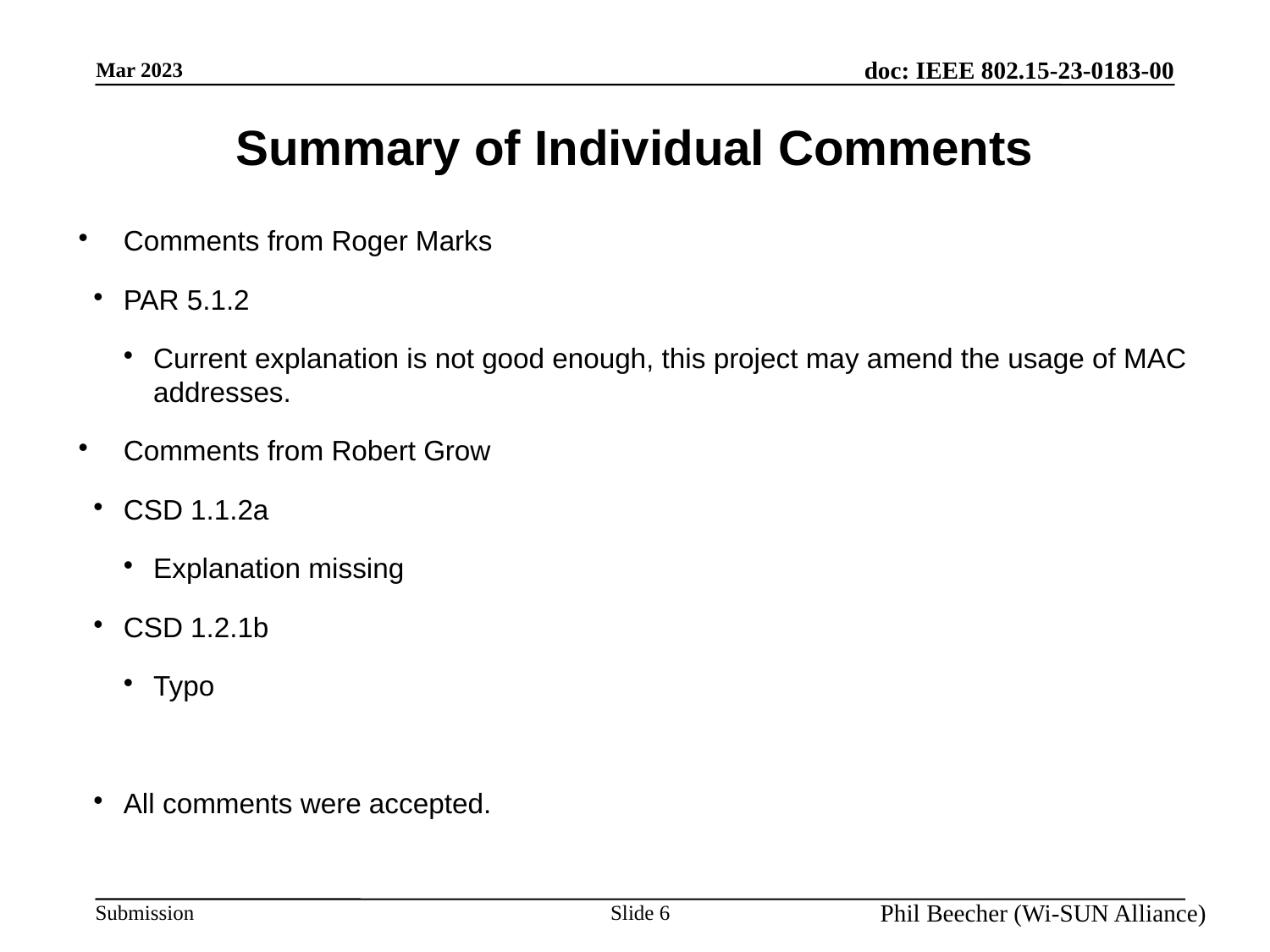

Summary of Individual Comments
Comments from Roger Marks
PAR 5.1.2
Current explanation is not good enough, this project may amend the usage of MAC addresses.
Comments from Robert Grow
CSD 1.1.2a
Explanation missing
CSD 1.2.1b
Typo

All comments were accepted.
Slide 6